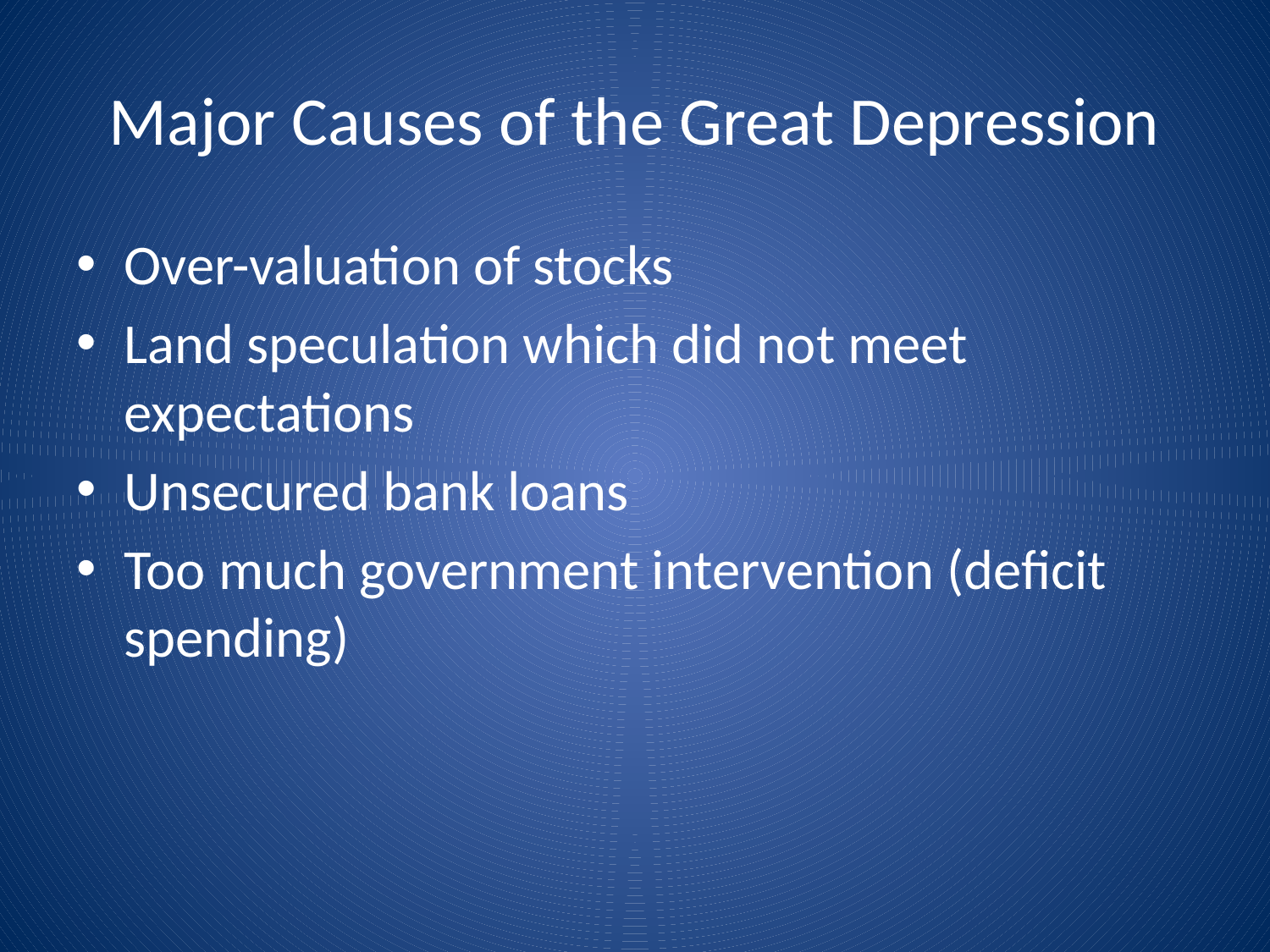

# Major Causes of the Great Depression
Over-valuation of stocks
Land speculation which did not meet expectations
Unsecured bank loans
Too much government intervention (deficit spending)